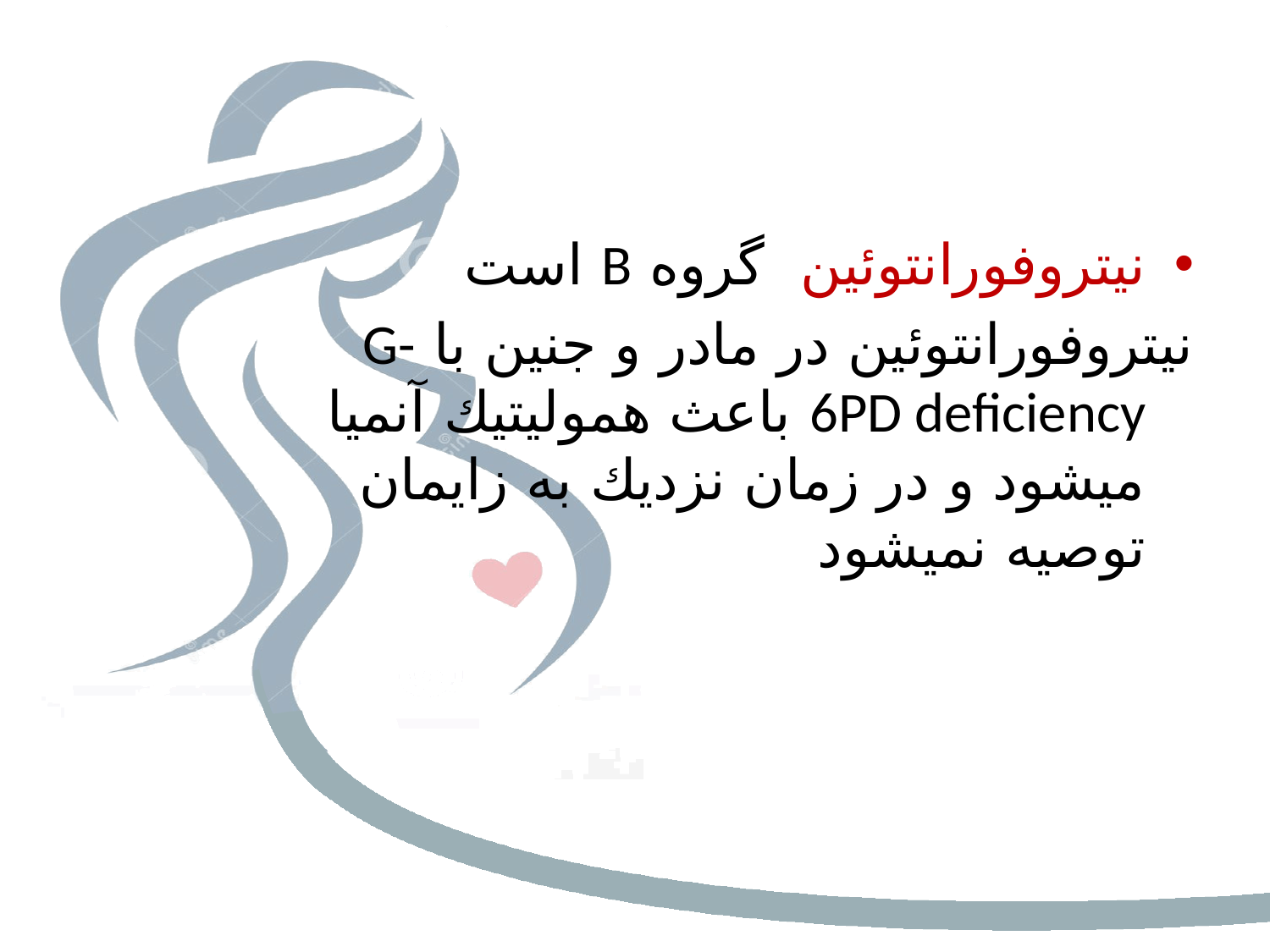

#
نيتروفورانتوئين  گروه B است
نيتروفورانتوئين در مادر و جنين با G-6PD deficiency باعث هموليتيك آنميا ميشود و در زمان نزديك به زايمان توصيه نميشود